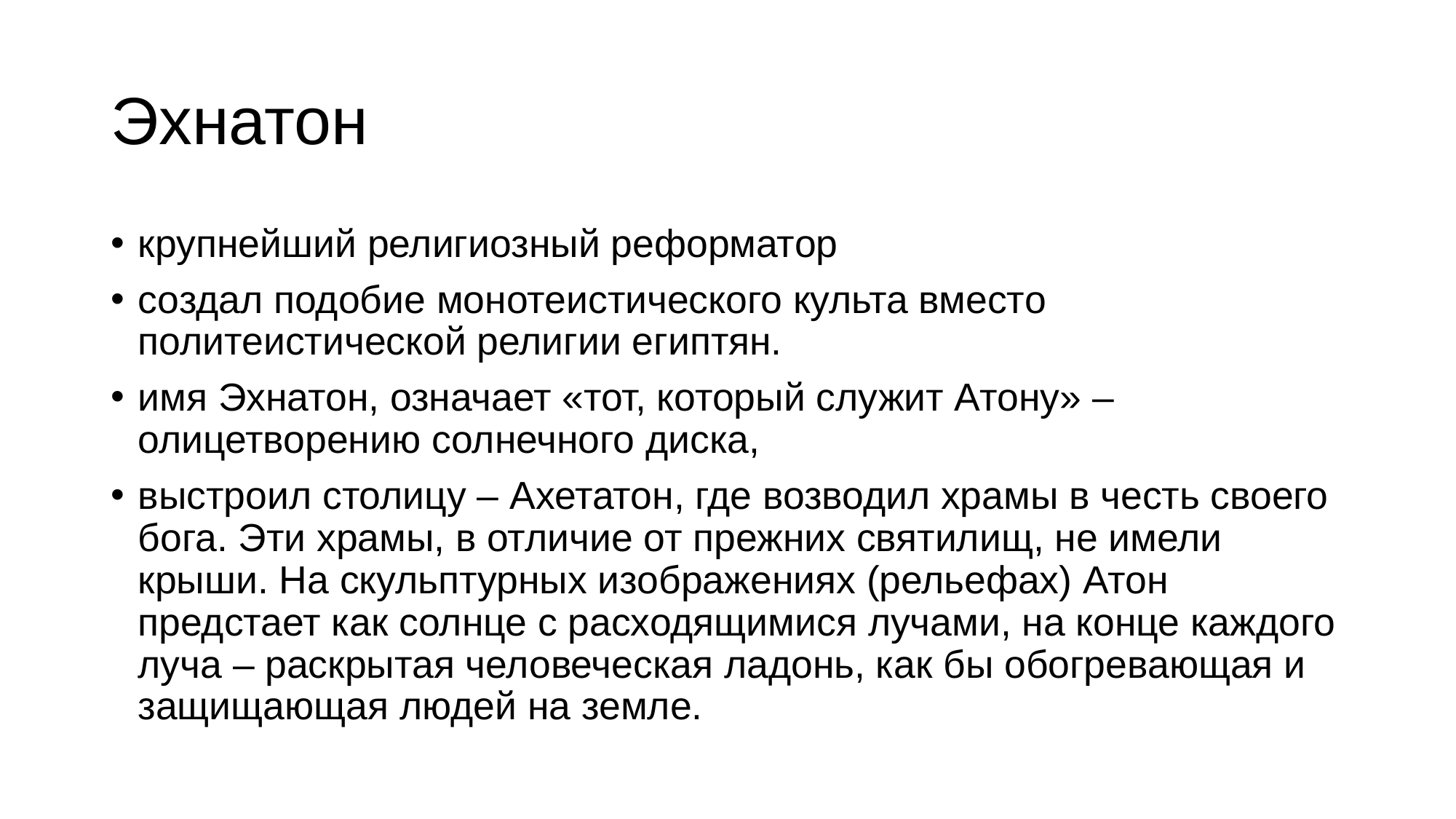

# Эхнатон
крупнейший религиозный реформатор
создал подобие монотеистического культа вместо политеистической религии египтян.
имя Эхнатон, означает «тот, который служит Атону» – олицетворению солнечного диска,
выстроил столицу – Ахетатон, где возводил храмы в честь своего бога. Эти храмы, в отличие от прежних святилищ, не имели крыши. На скульптурных изображениях (рельефах) Атон предстает как солнце с расходящимися лучами, на конце каждого луча – раскрытая человеческая ладонь, как бы обогревающая и защищающая людей на земле.